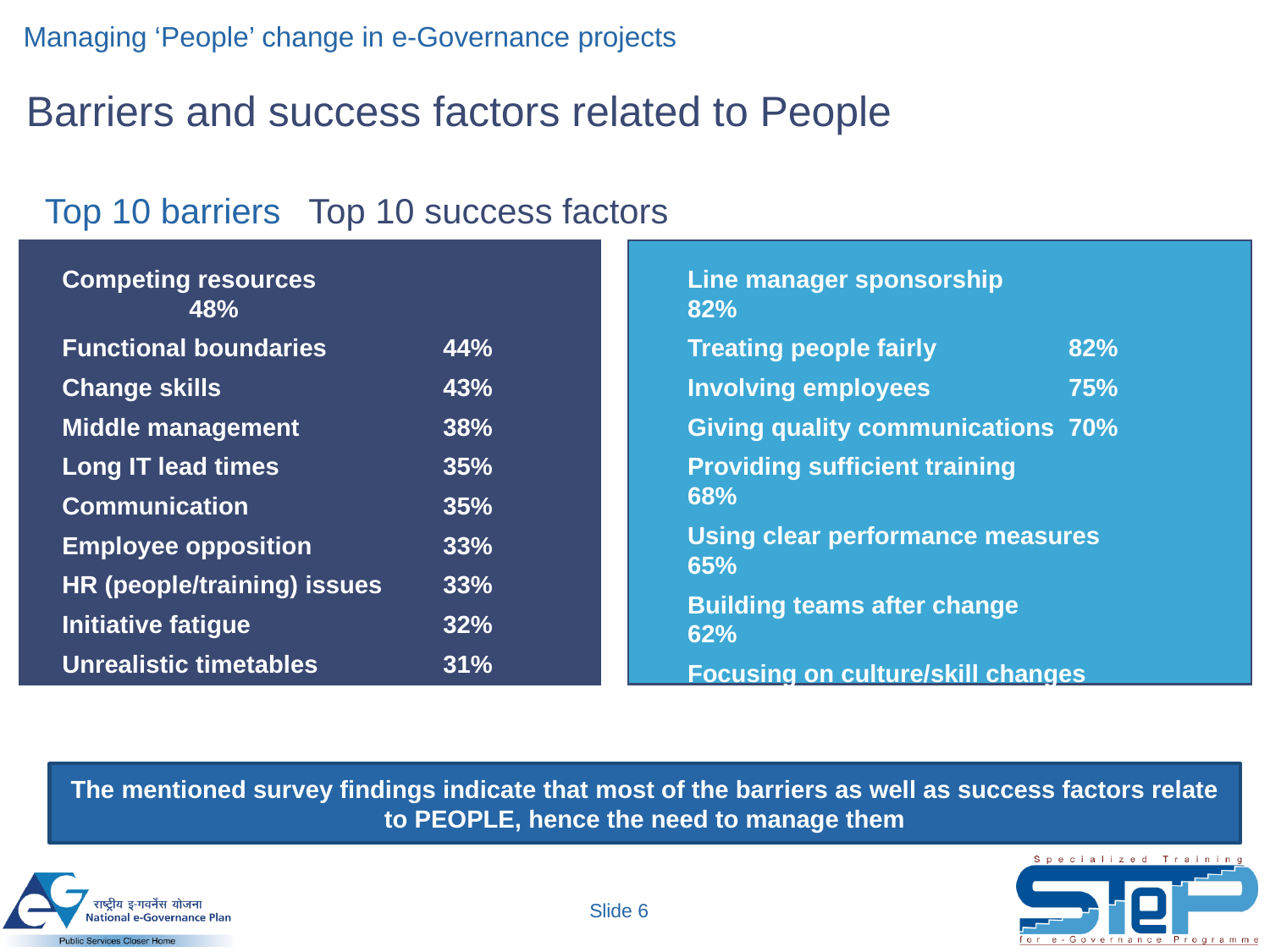

Managing ‘People’ change in e-Governance projects
# Barriers and success factors related to People
Top 10 barriers	 Top 10 success factors

Competing resources		48%
Functional boundaries	44%
Change skills		43%
Middle management		38%
Long IT lead times		35%
Communication		35%
Employee opposition		33%
HR (people/training) issues	33%
Initiative fatigue		32%
Unrealistic timetables	31%

Line manager sponsorship		82%
Treating people fairly		82%
Involving employees		75%
Giving quality communications	70%
Providing sufficient training		68%
Using clear performance measures	65%
Building teams after change		62%
Focusing on culture/skill changes	62%
Rewarding success		60%
Using internal champions		60%
The mentioned survey findings indicate that most of the barriers as well as success factors relate to PEOPLE, hence the need to manage them